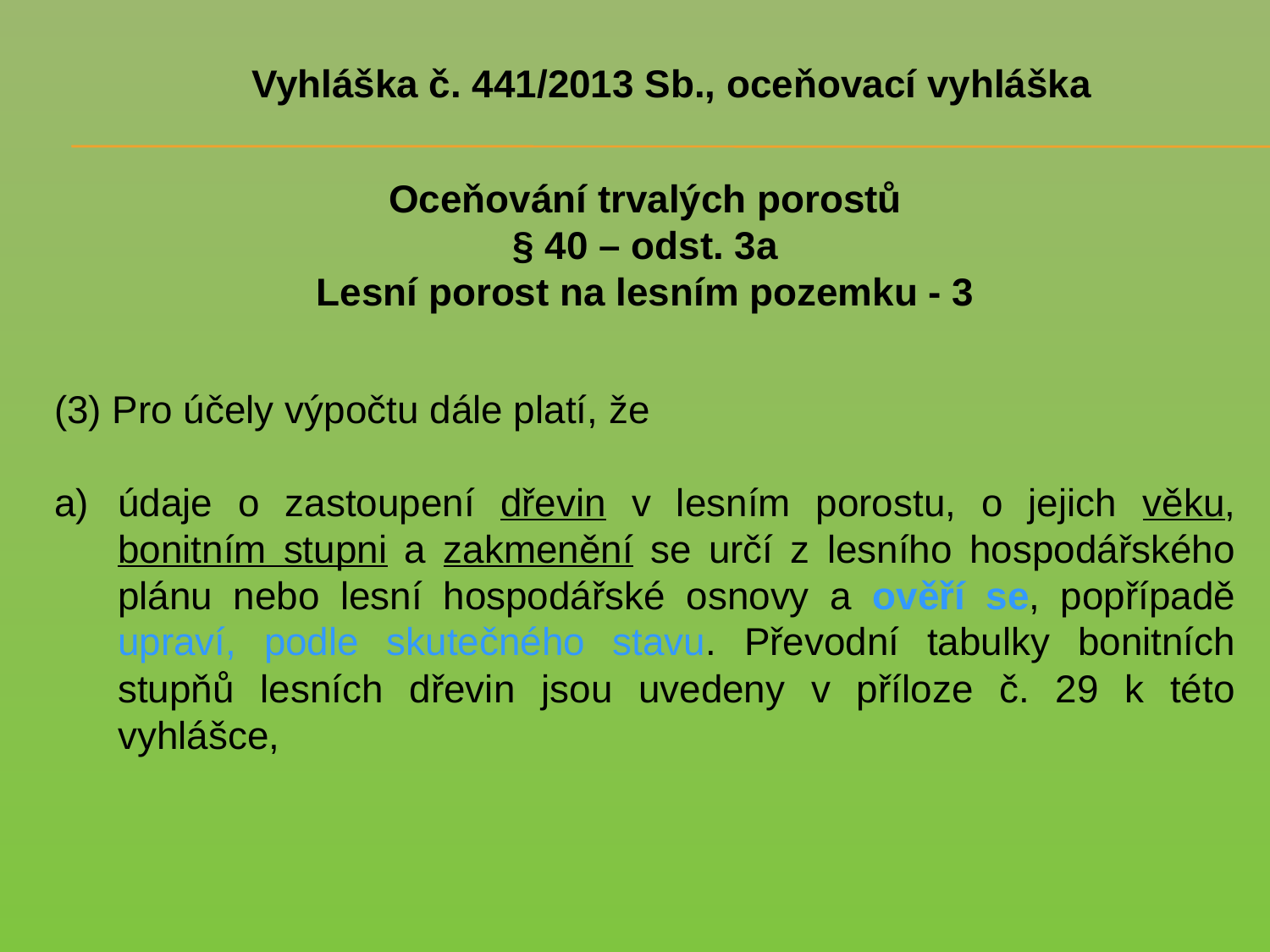

# Vyhláška č. 441/2013 Sb., oceňovací vyhláška
Oceňování trvalých porostů
§ 40 – odst. 3a
Lesní porost na lesním pozemku - 3
(3) Pro účely výpočtu dále platí, že

údaje o zastoupení dřevin v lesním porostu, o jejich věku, bonitním stupni a zakmenění se určí z lesního hospodářského plánu nebo lesní hospodářské osnovy a ověří se, popřípadě upraví, podle skutečného stavu. Převodní tabulky bonitních stupňů lesních dřevin jsou uvedeny v příloze č. 29 k této vyhlášce,